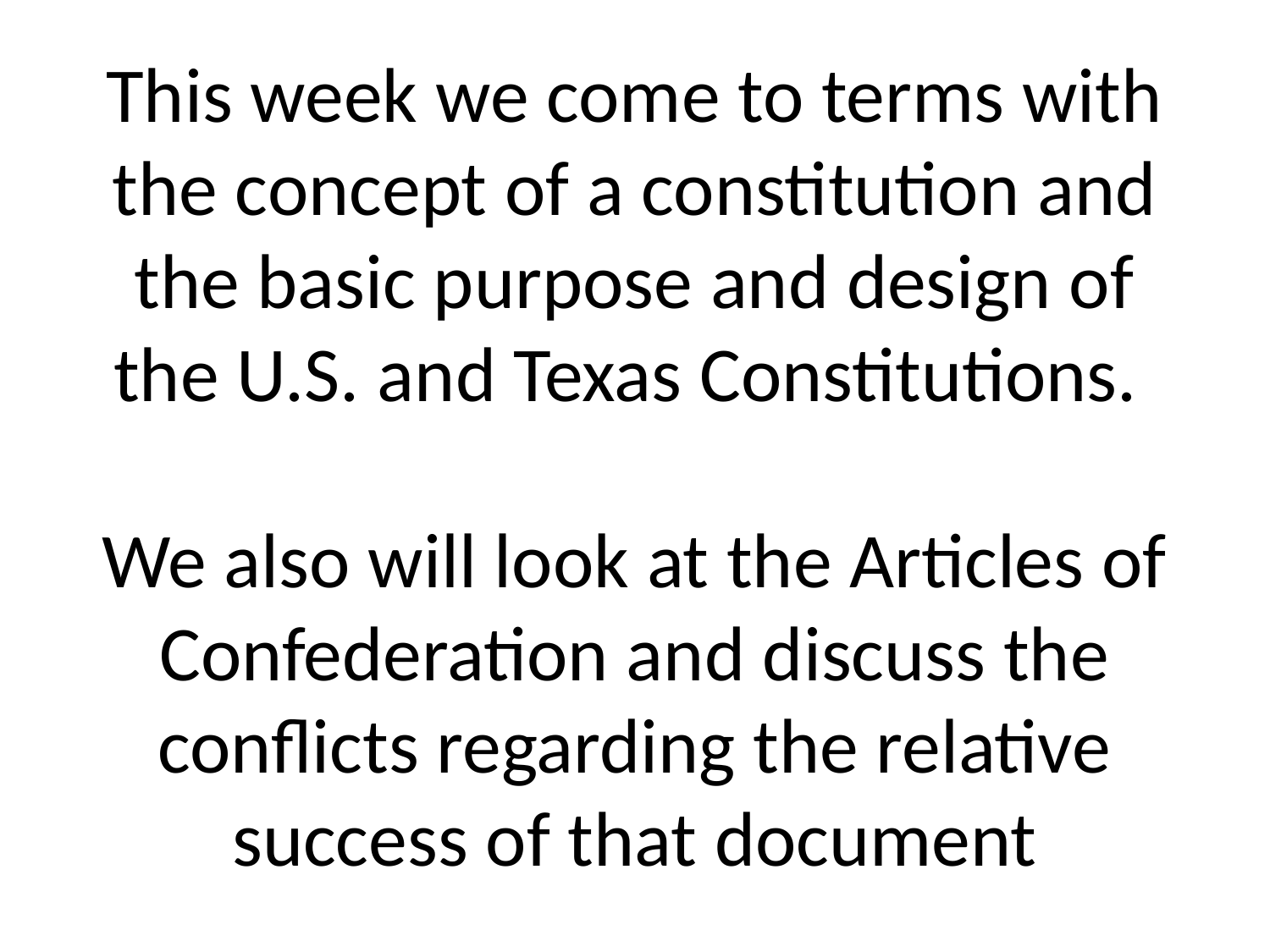

# This week we come to terms with the concept of a constitution and the basic purpose and design of the U.S. and Texas Constitutions. We also will look at the Articles of Confederation and discuss the conflicts regarding the relative success of that document